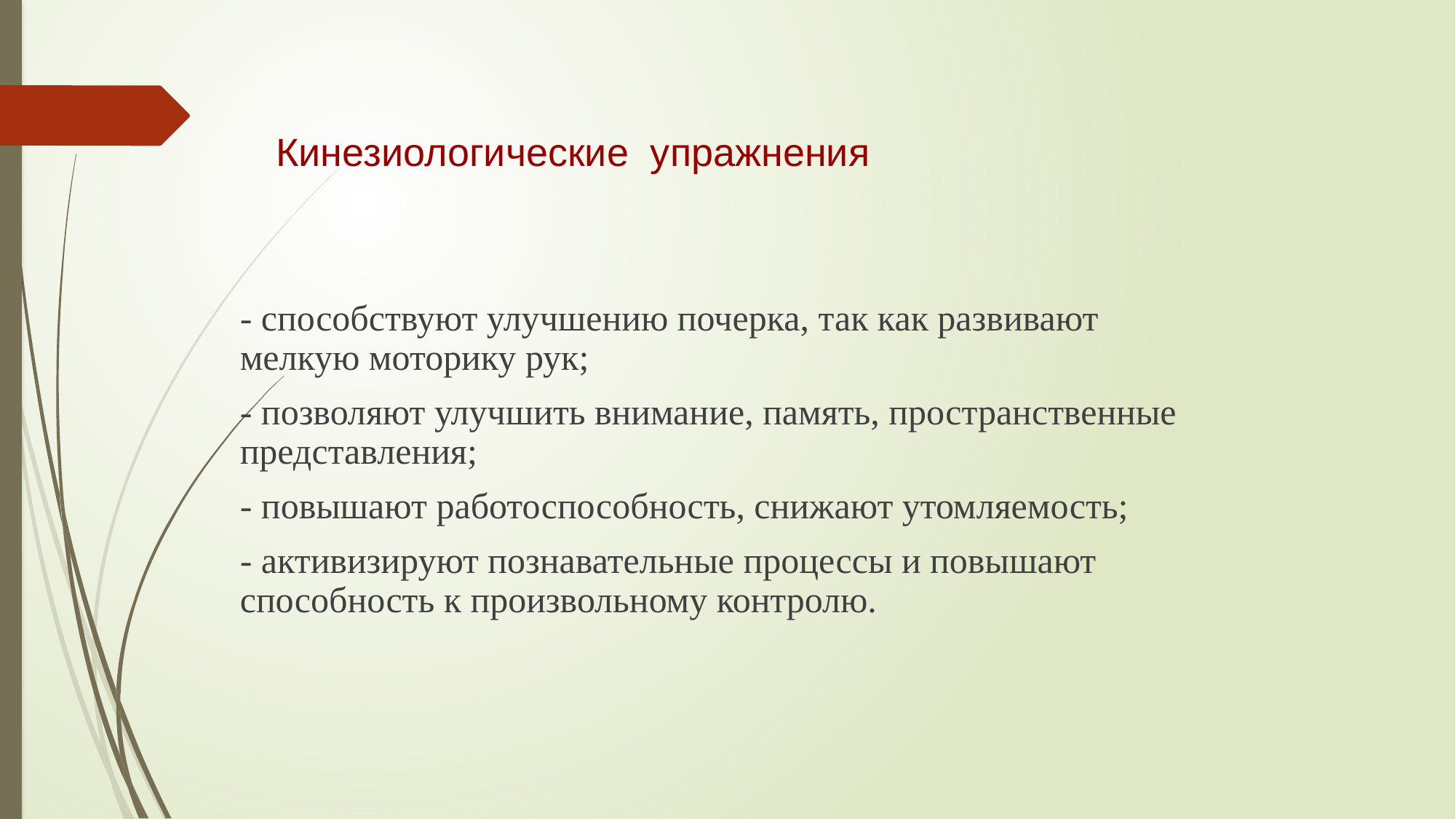

Кинезиологические  упражнения

- способствуют улучшению почерка, так как развивают мелкую моторику рук;
- позволяют улучшить внимание, память, пространственные представления;
- повышают работоспособность, снижают утомляемость;
- активизируют познавательные процессы и повышают способность к произвольному контролю.